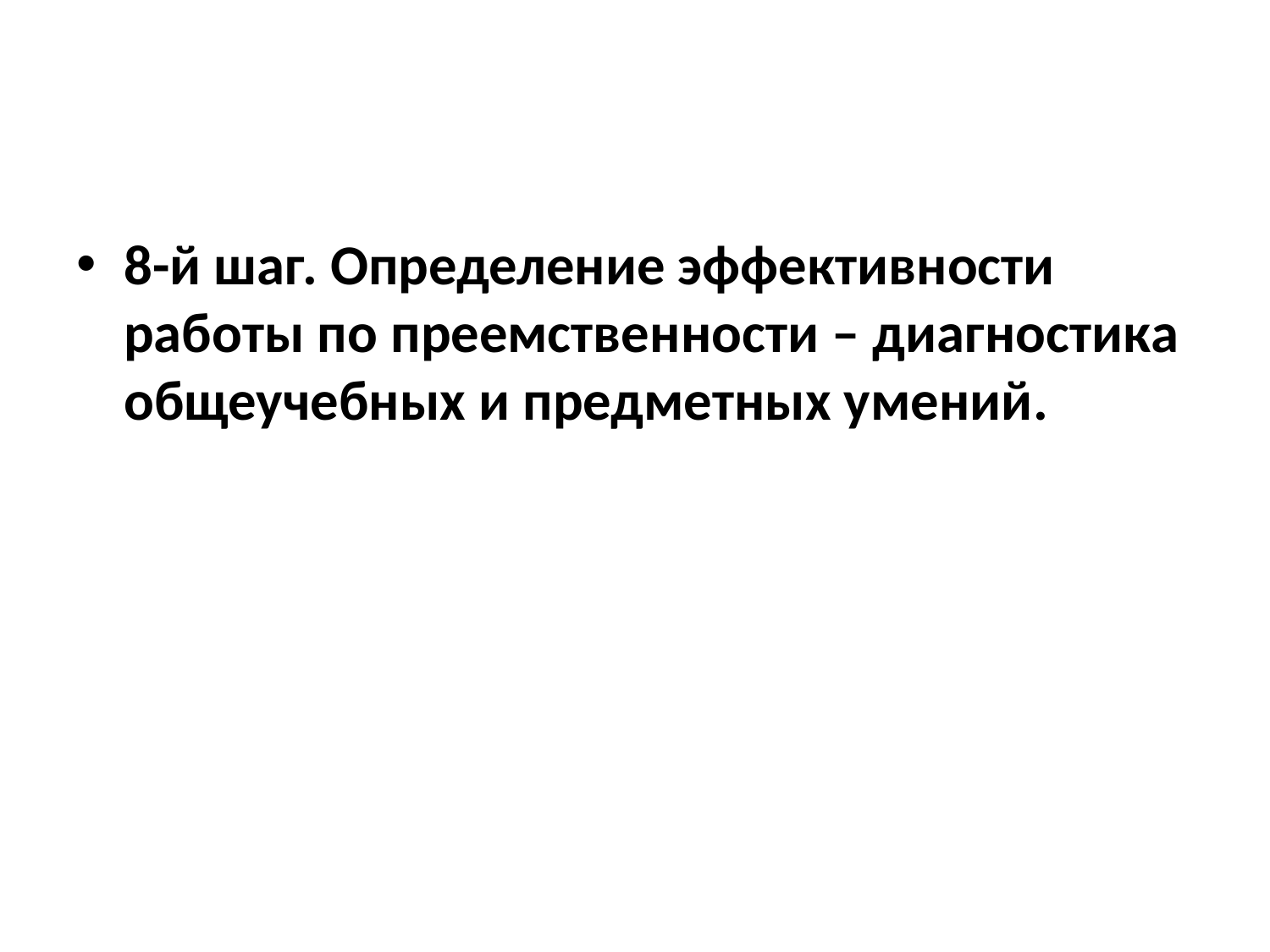

#
8-й шаг. Определение эффективности работы по преемствен­ности – диагностика общеучебных и предметных умений.